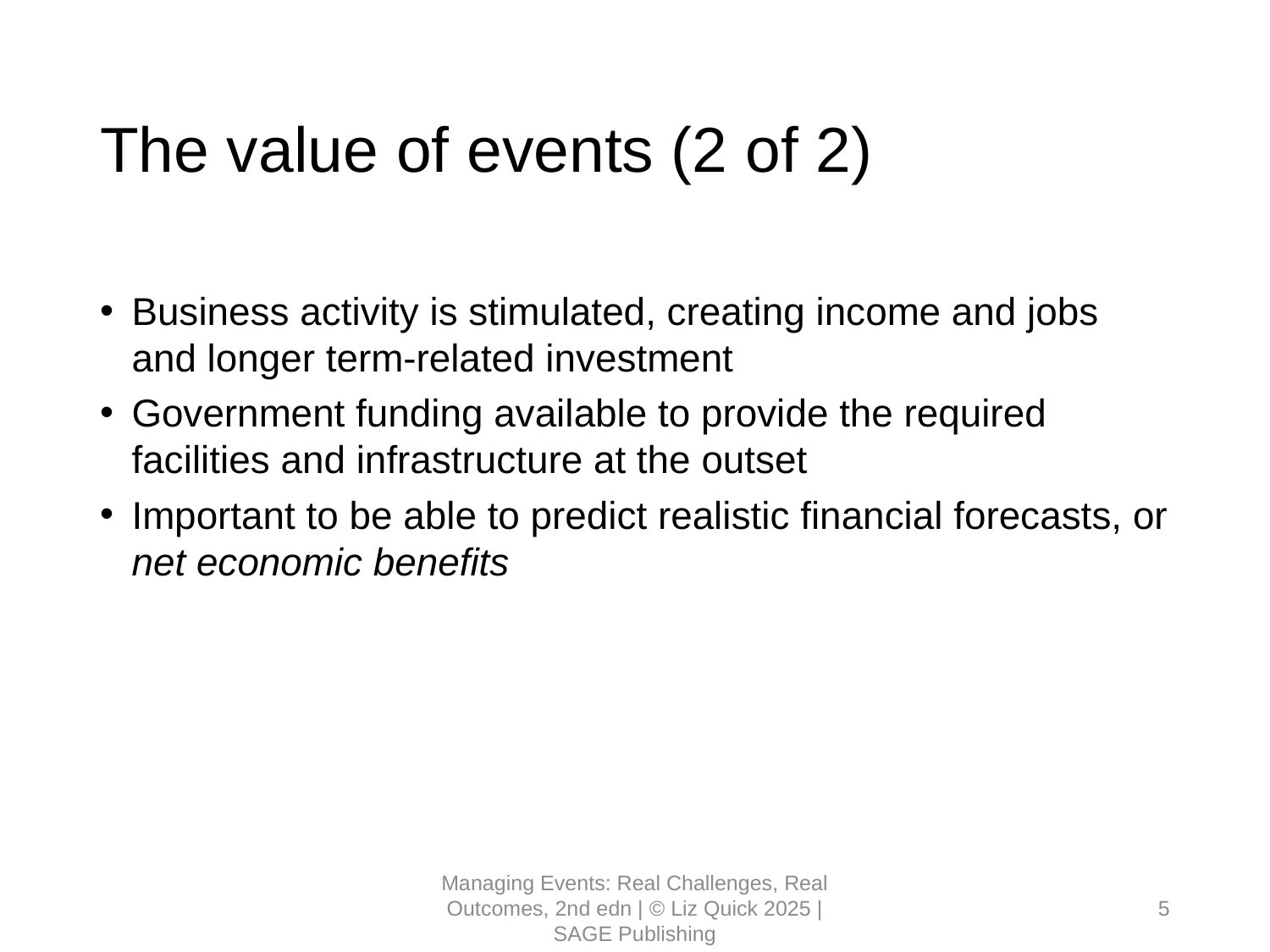

# The value of events (2 of 2)
Business activity is stimulated, creating income and jobs and longer term-related investment
Government funding available to provide the required facilities and infrastructure at the outset
Important to be able to predict realistic financial forecasts, or net economic benefits
Managing Events: Real Challenges, Real Outcomes, 2nd edn | © Liz Quick 2025 | SAGE Publishing
5